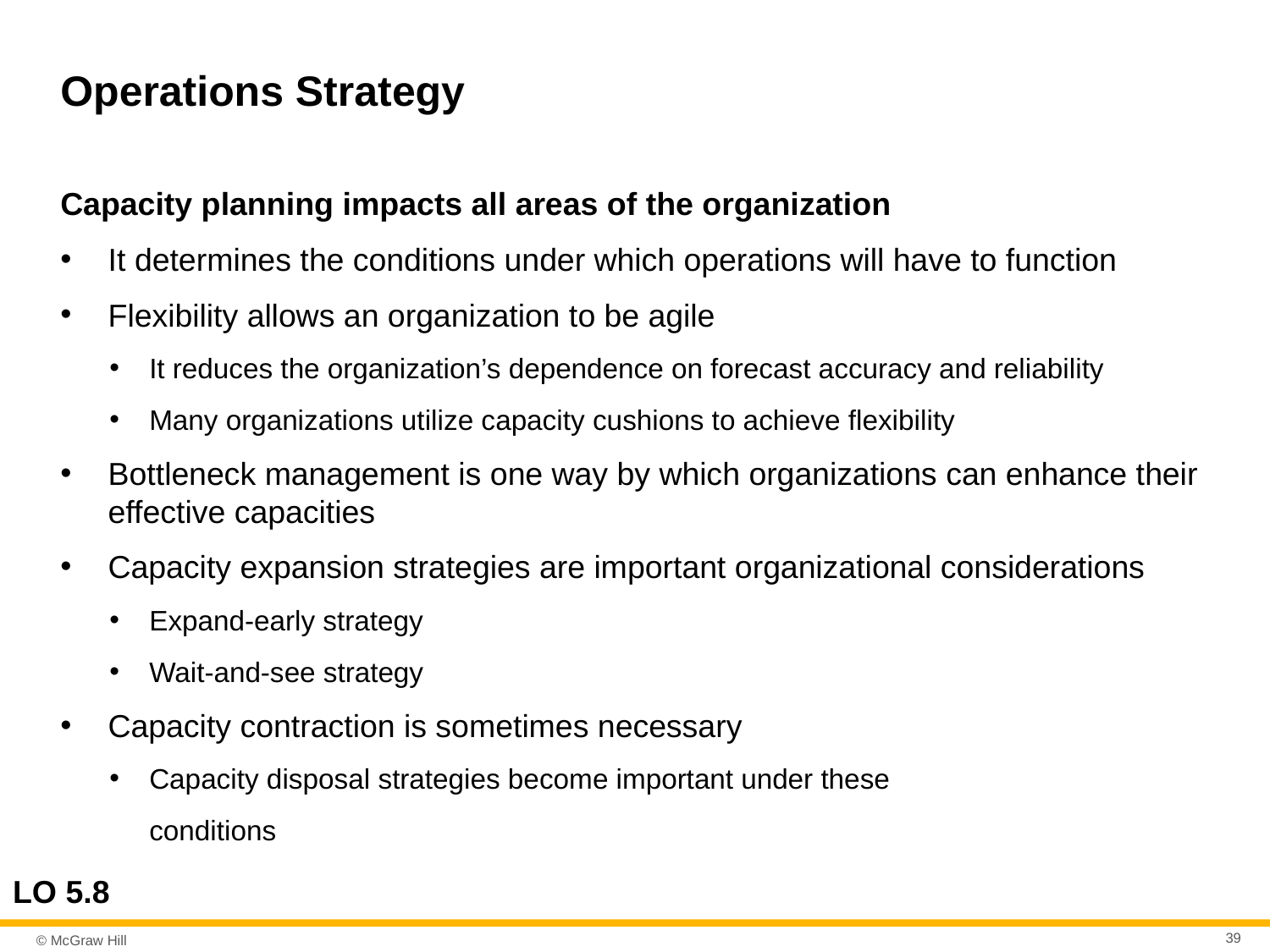

# Operations Strategy
Capacity planning impacts all areas of the organization
It determines the conditions under which operations will have to function
Flexibility allows an organization to be agile
It reduces the organization’s dependence on forecast accuracy and reliability
Many organizations utilize capacity cushions to achieve flexibility
Bottleneck management is one way by which organizations can enhance their effective capacities
Capacity expansion strategies are important organizational considerations
Expand-early strategy
Wait-and-see strategy
Capacity contraction is sometimes necessary
Capacity disposal strategies become important under these
	conditions
LO 5.8